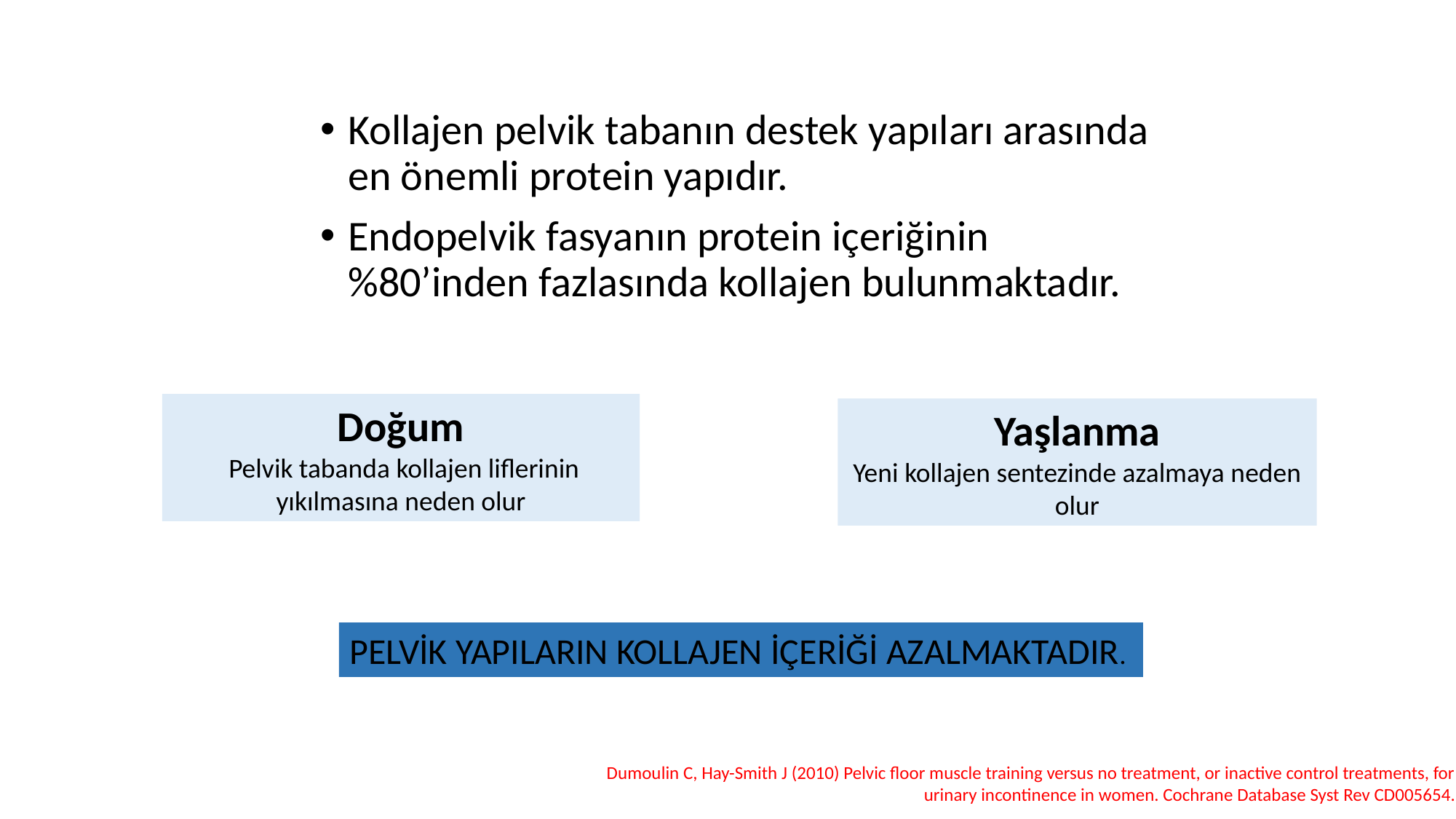

#
Kollajen pelvik tabanın destek yapıları arasında en önemli protein yapıdır.
Endopelvik fasyanın protein içeriğinin %80’inden fazlasında kollajen bulunmaktadır.
Doğum
 Pelvik tabanda kollajen liflerinin yıkılmasına neden olur
Yaşlanma
Yeni kollajen sentezinde azalmaya neden olur
PELVİK YAPILARIN KOLLAJEN İÇERİĞİ AZALMAKTADIR.
Dumoulin C, Hay-Smith J (2010) Pelvic floor muscle training versus no treatment, or inactive control treatments, for urinary incontinence in women. Cochrane Database Syst Rev CD005654.